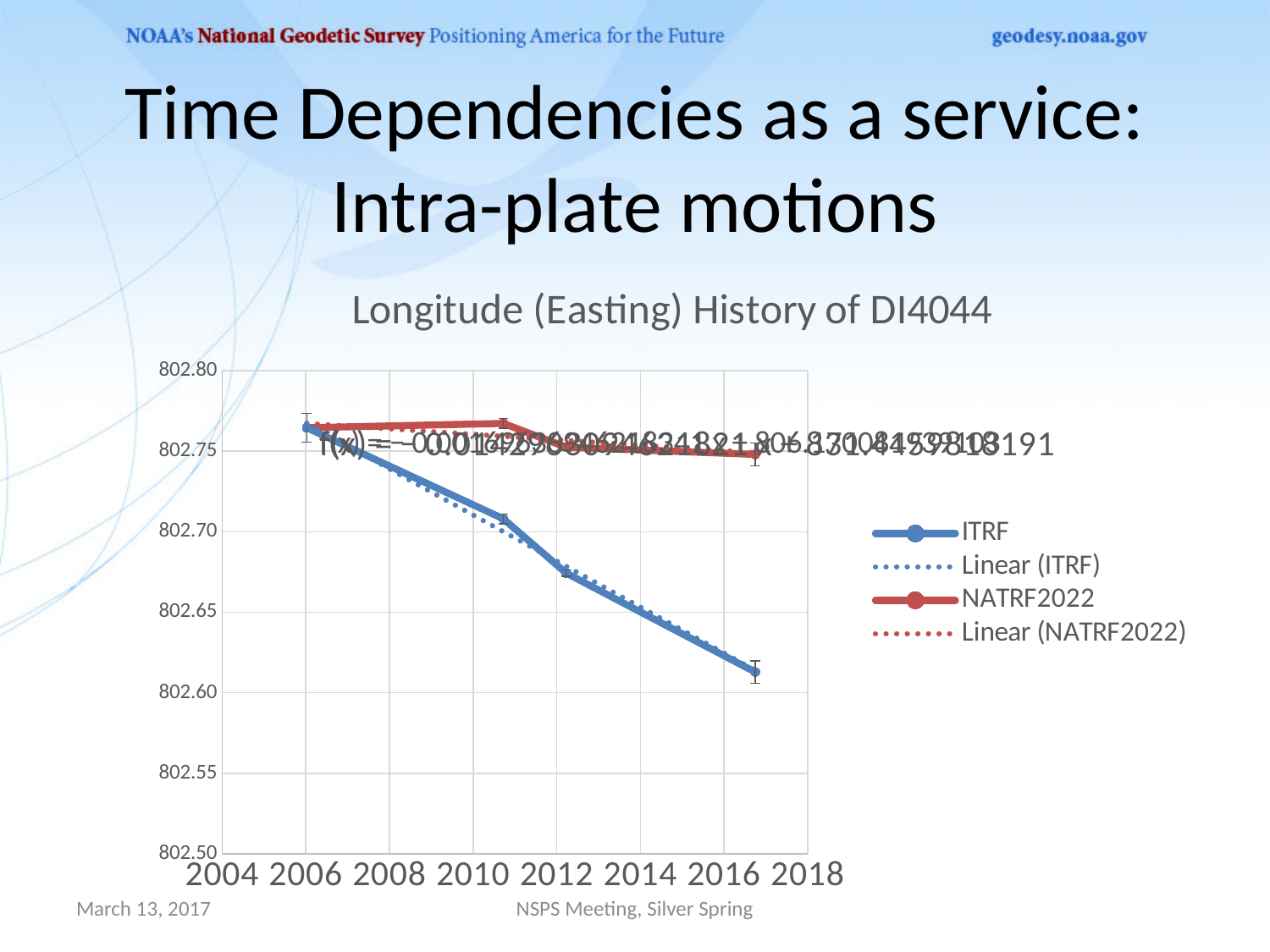

# Time Dependencies as a service: Intra-plate motions

### Chart: Longitude (Easting) History of DI4044

| Category |  |  |
|---|---|---|
March 13, 2017
NSPS Meeting, Silver Spring